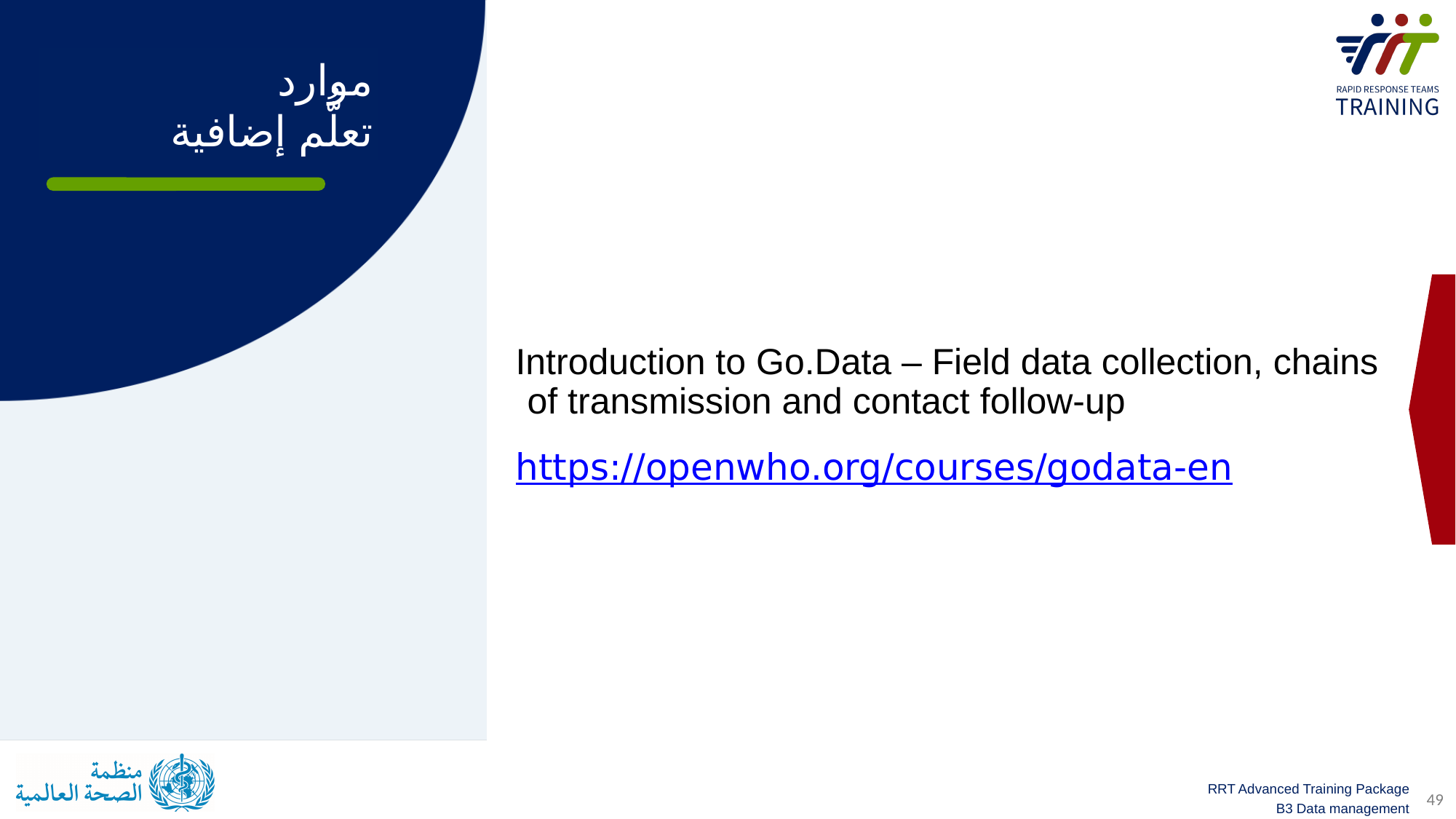

موارد
تعلُّم إضافية
Introduction to Go.Data – Field data collection, chains of transmission and contact follow-up
https://openwho.org/courses/godata-en